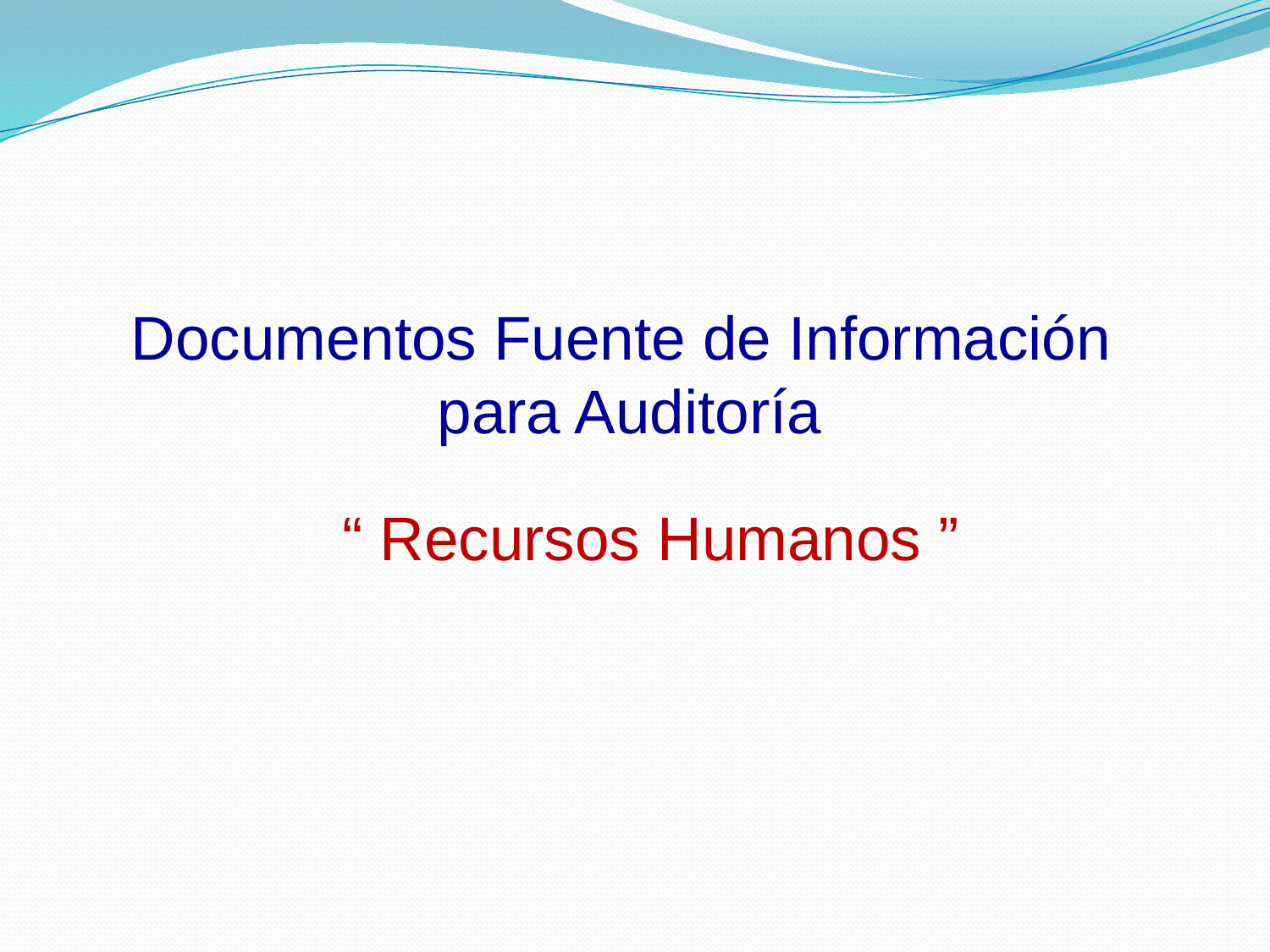

Documentos Fuente de Información
para Auditoría

“ Recursos Humanos ”